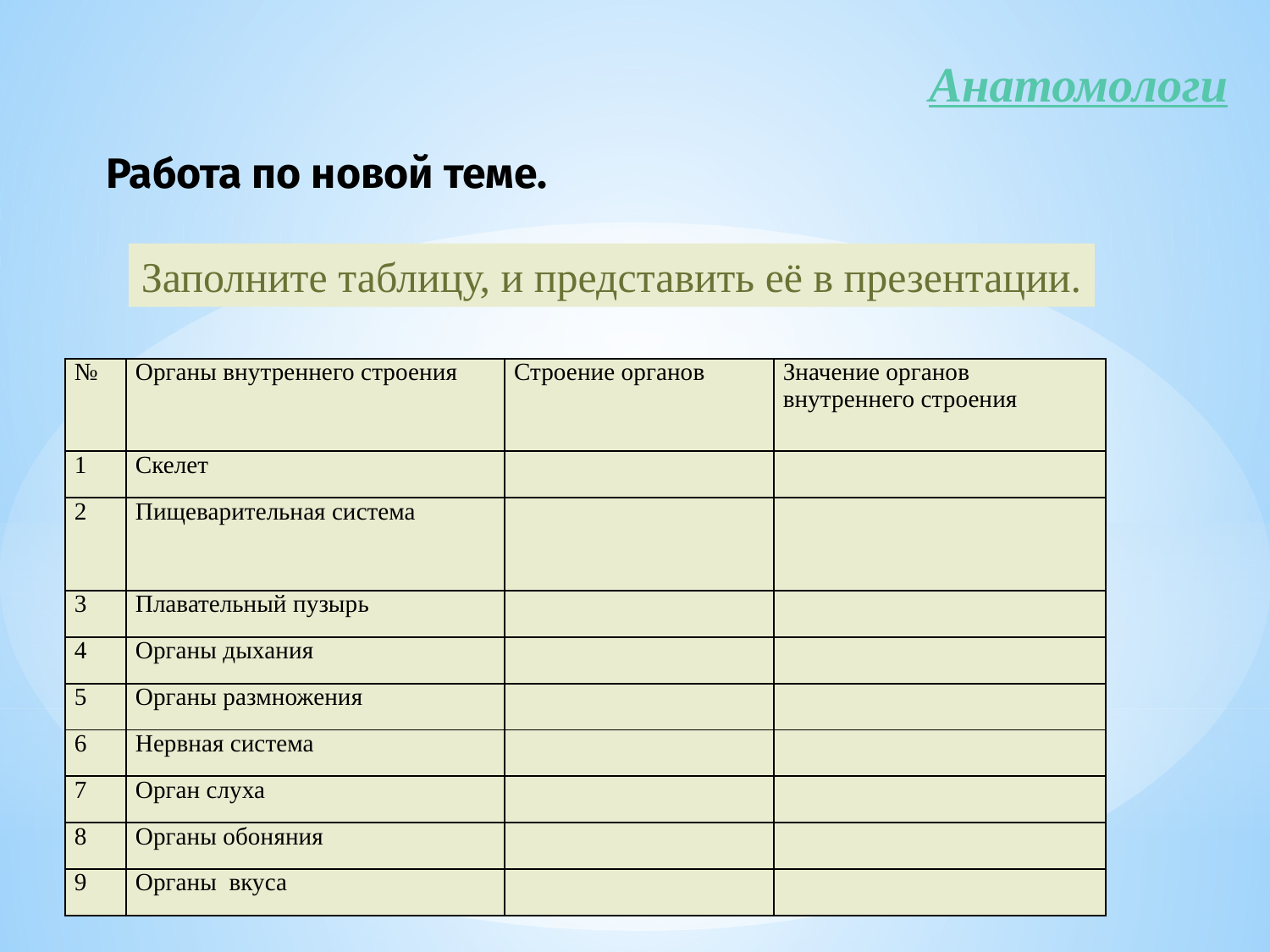

Анатомологи
| Работа по новой теме. |
| --- |

Заполните таблицу, и представить её в презентации.
| № | Органы внутреннего строения | Строение органов | Значение органов внутреннего строения |
| --- | --- | --- | --- |
| 1 | Скелет |  |  |
| 2 | Пищеварительная система |  |  |
| 3 | Плавательный пузырь |  |  |
| 4 | Органы дыхания |  |  |
| 5 | Органы размножения |  |  |
| 6 | Нервная система |  |  |
| 7 | Орган слуха |  |  |
| 8 | Органы обоняния |  |  |
| 9 | Органы  вкуса |  |  |